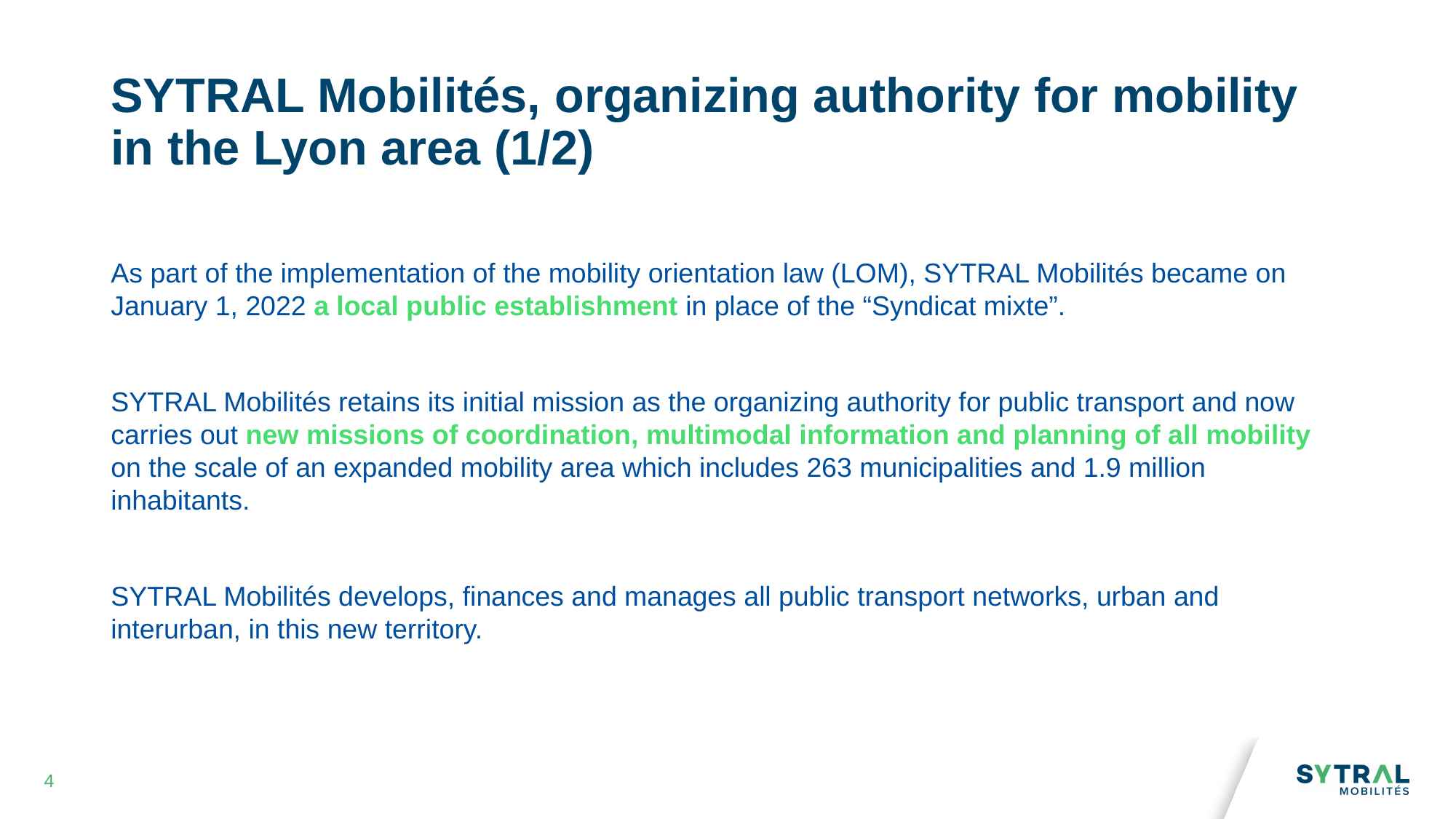

# SYTRAL Mobilités, organizing authority for mobility in the Lyon area (1/2)
As part of the implementation of the mobility orientation law (LOM), SYTRAL Mobilités became on January 1, 2022 a local public establishment in place of the “Syndicat mixte”.

SYTRAL Mobilités retains its initial mission as the organizing authority for public transport and now carries out new missions of coordination, multimodal information and planning of all mobility on the scale of an expanded mobility area which includes 263 municipalities and 1.9 million inhabitants.

SYTRAL Mobilités develops, finances and manages all public transport networks, urban and interurban, in this new territory.
4